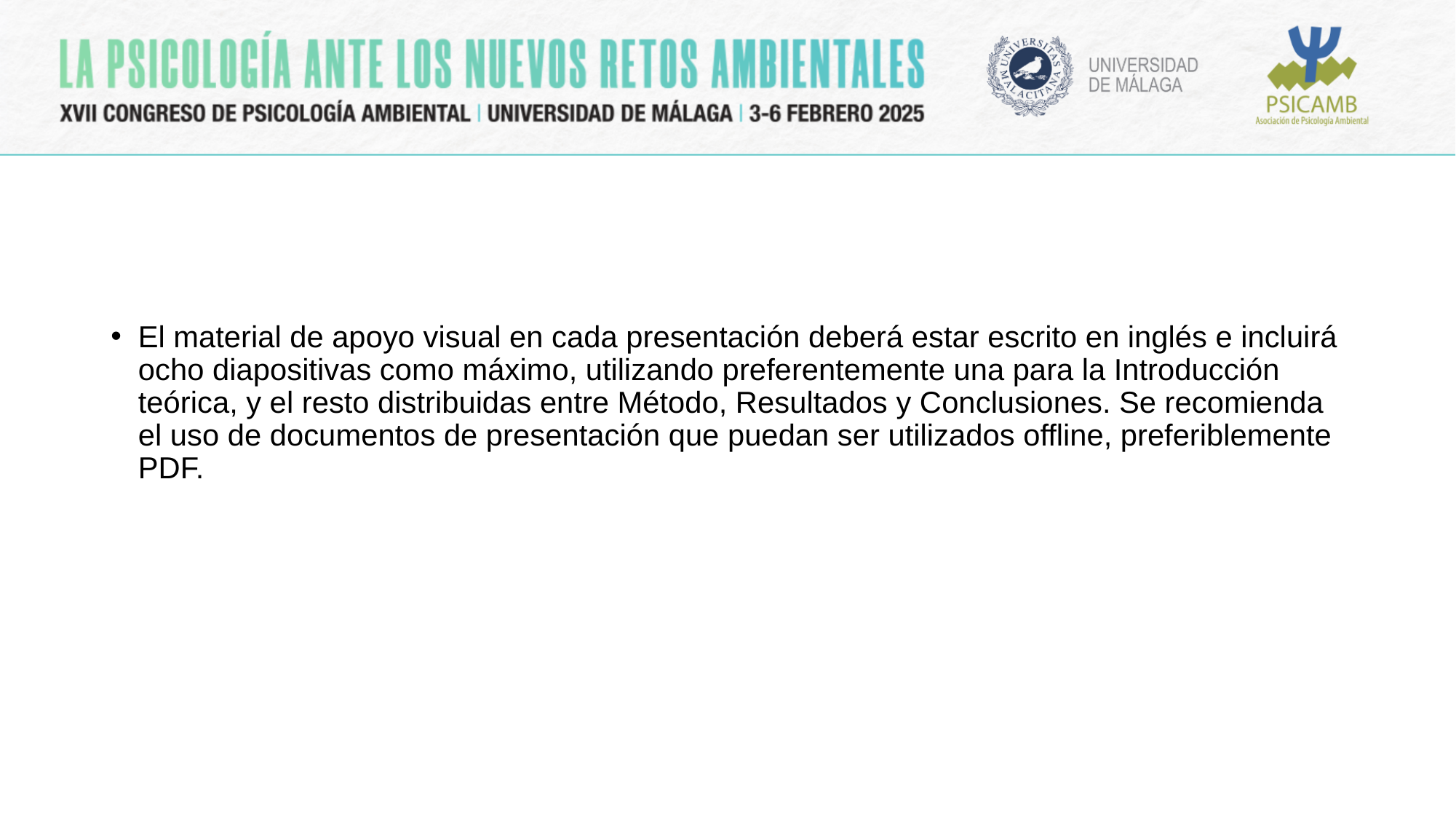

#
El material de apoyo visual en cada presentación deberá estar escrito en inglés e incluirá ocho diapositivas como máximo, utilizando preferentemente una para la Introducción teórica, y el resto distribuidas entre Método, Resultados y Conclusiones. Se recomienda el uso de documentos de presentación que puedan ser utilizados offline, preferiblemente PDF.